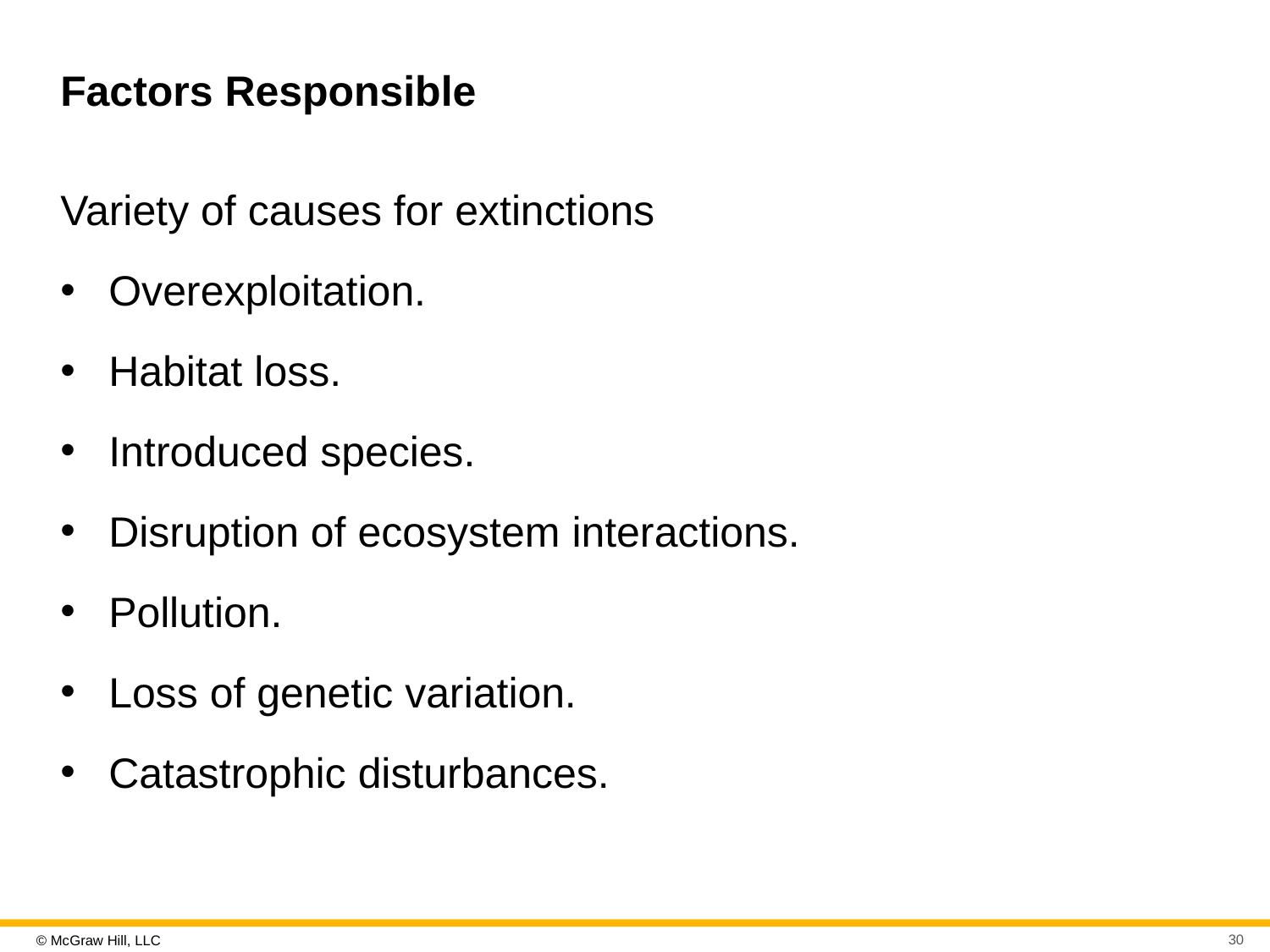

# Factors Responsible
Variety of causes for extinctions
Overexploitation.
Habitat loss.
Introduced species.
Disruption of ecosystem interactions.
Pollution.
Loss of genetic variation.
Catastrophic disturbances.
30